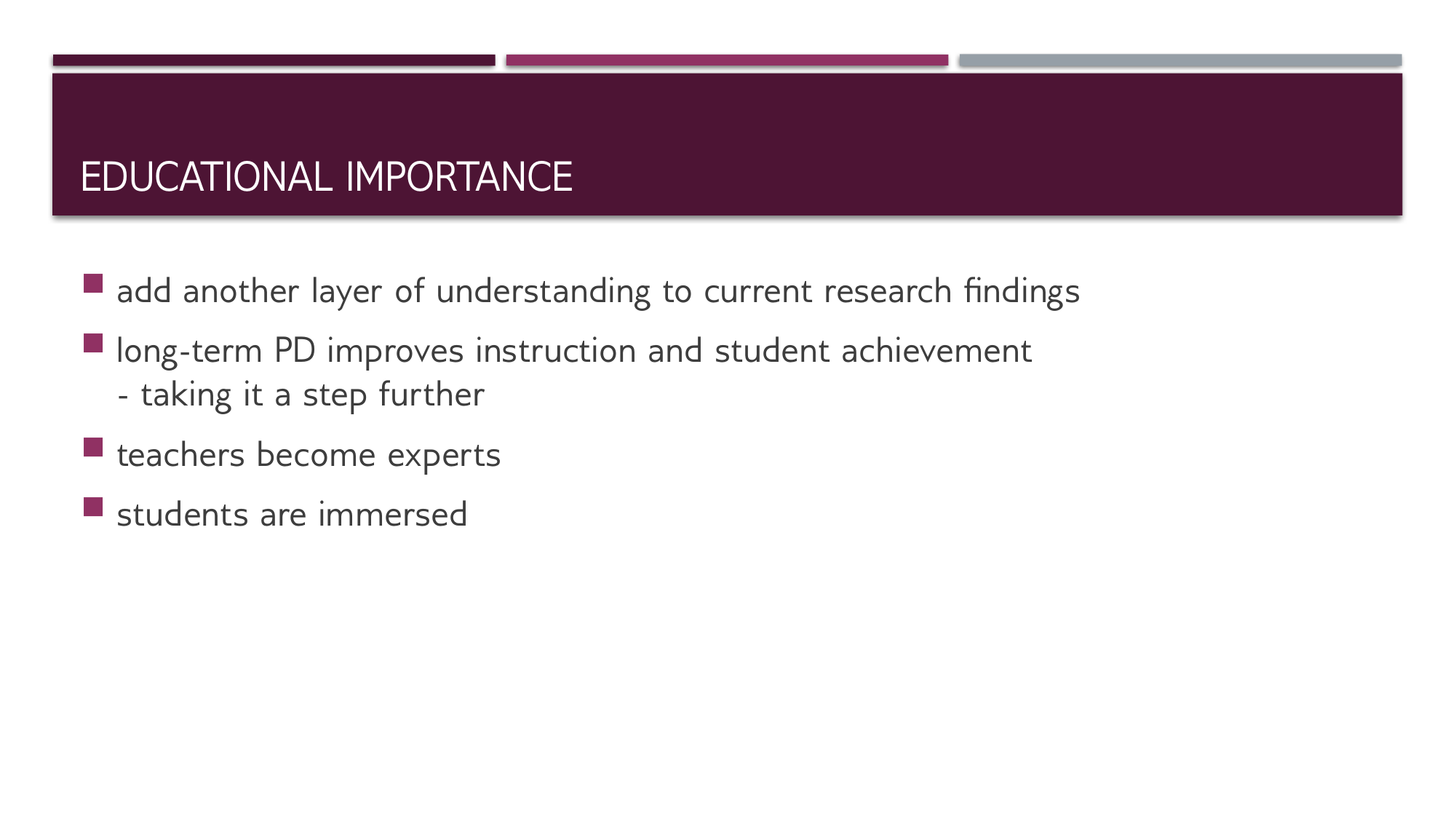

# Educational importance
add another layer of understanding to current research findings
long-term PD improves instruction and student achievement
- taking it a step further
teachers become experts
students are immersed